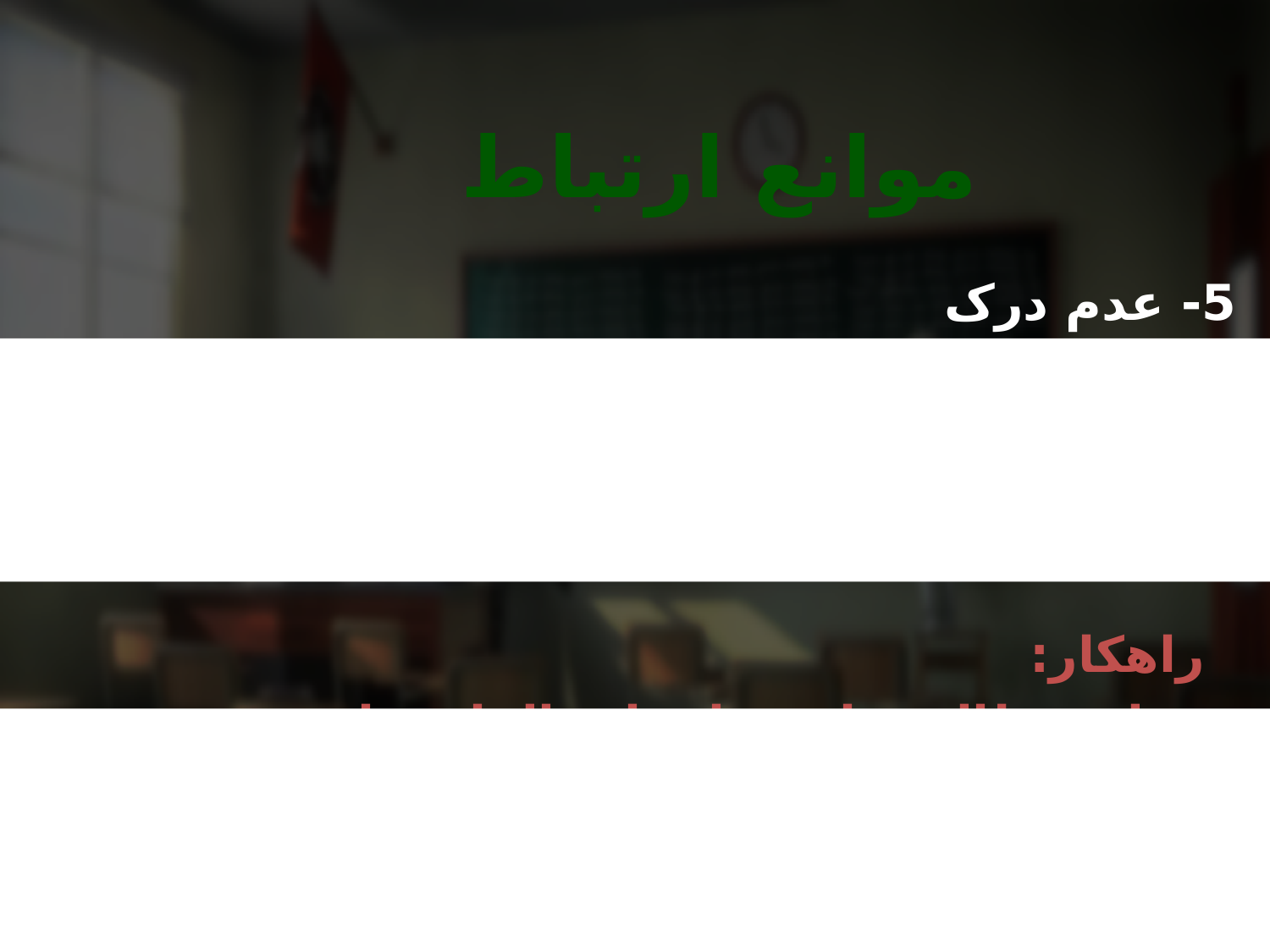

موانع ارتباط

5- عدم درک
معلم بایستی مطالب را در قالب مفاهیم قابل درک به دانش آموزان ارائه دهد. کلمات و جملات پیچیده و مبهم باعث عدم درک مفهوم می شود

راهکار:
معلم مطالب را همراه با مثالهای مانوس و محسوس ارائه دهد.